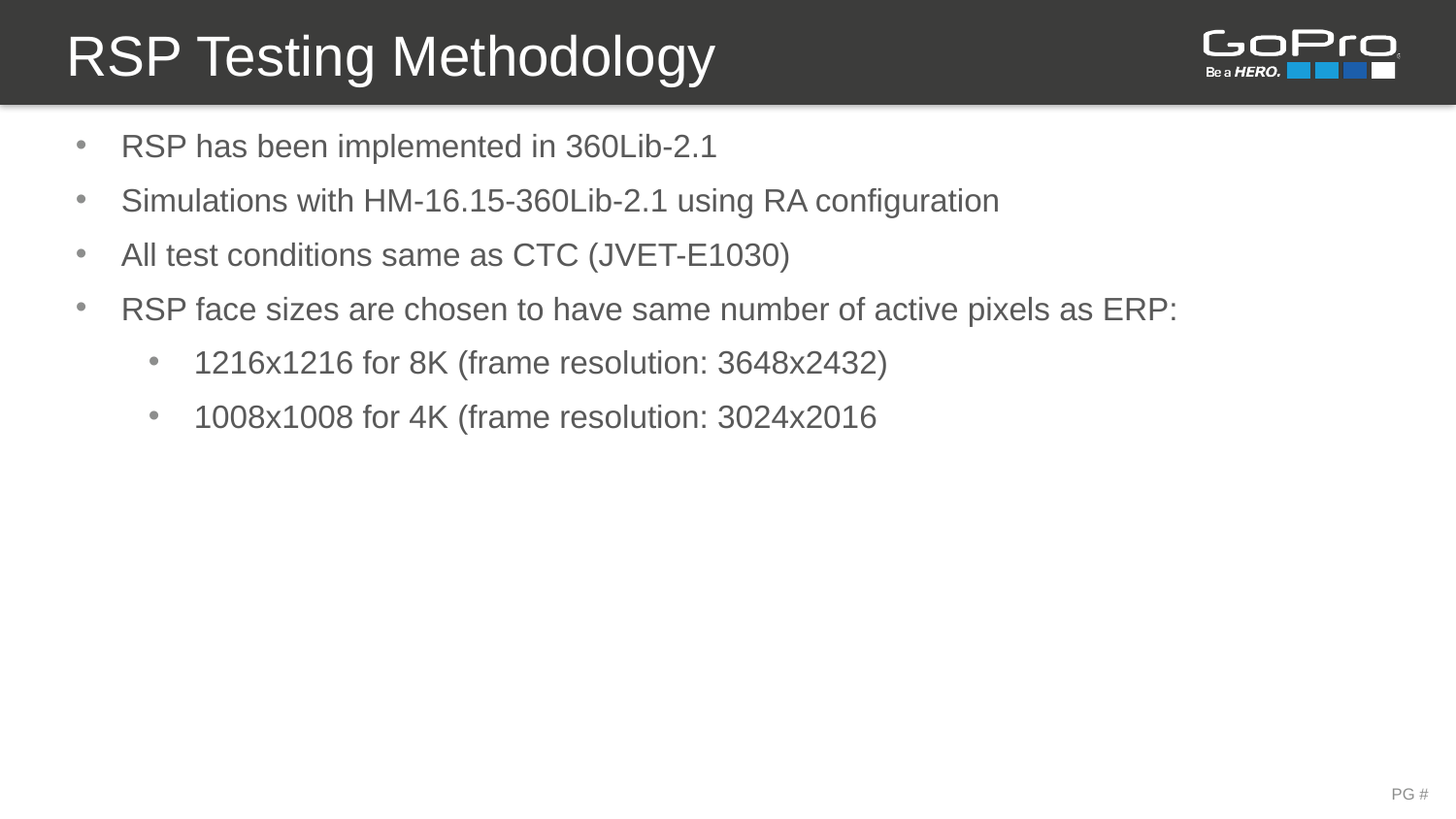

RSP Testing Methodology
RSP has been implemented in 360Lib-2.1
Simulations with HM-16.15-360Lib-2.1 using RA configuration
All test conditions same as CTC (JVET-E1030)
RSP face sizes are chosen to have same number of active pixels as ERP:
1216x1216 for 8K (frame resolution: 3648x2432)
1008x1008 for 4K (frame resolution: 3024x2016

PG #